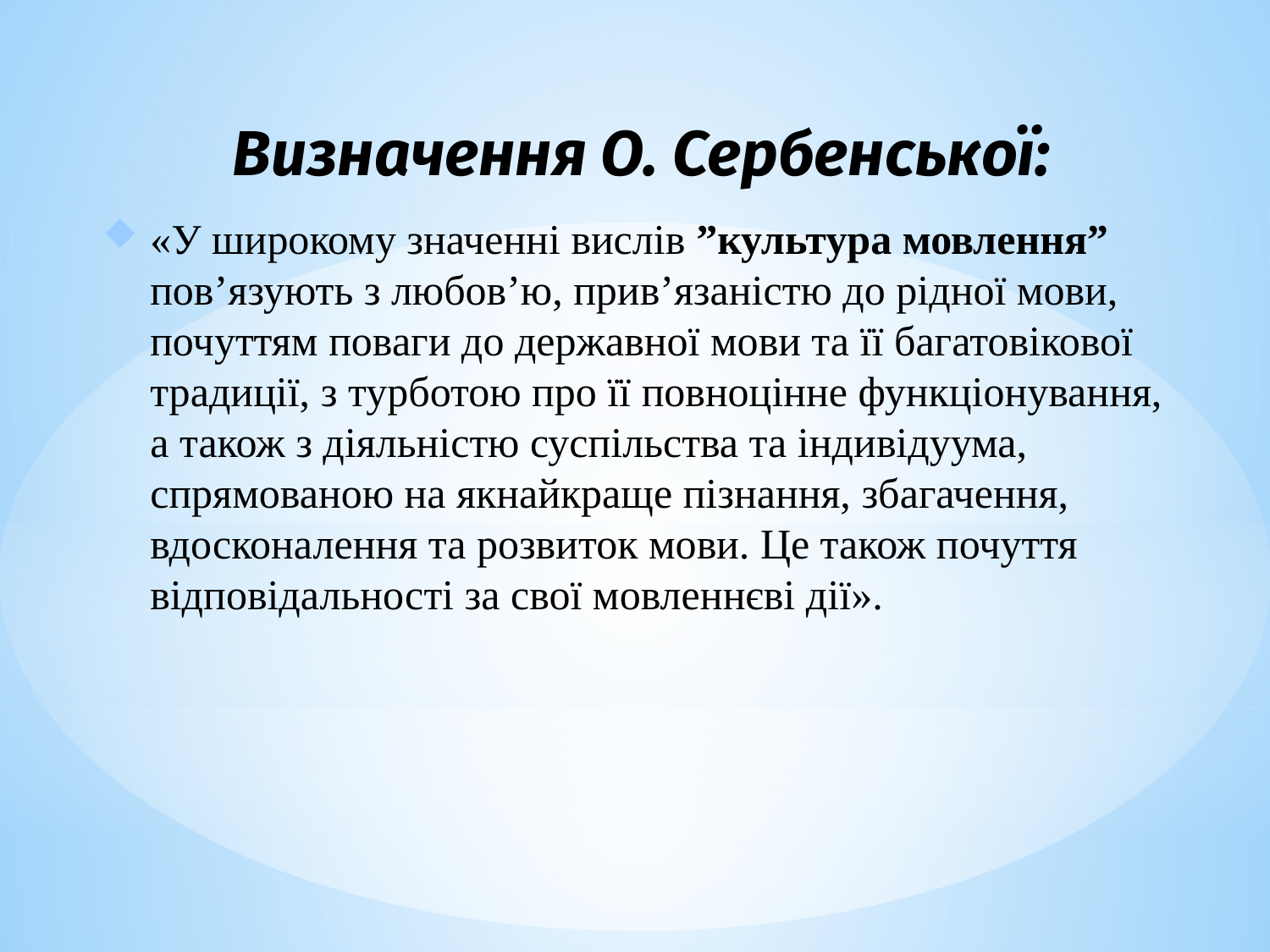

Визначення О. Сербенської:
«У широкому значенні вислів ”культура мовлення”  пов’язують з любов’ю, прив’язаністю до рідної мови, почуттям поваги до державної мови та її багатовікової традиції, з турботою про її повноцінне функціонування, а також з діяльністю суспільства та індивідуума, спрямованою на якнайкраще пізнання, збагачення, вдосконалення та розвиток мови. Це також почуття відповідальності за свої мовленнєві дії».